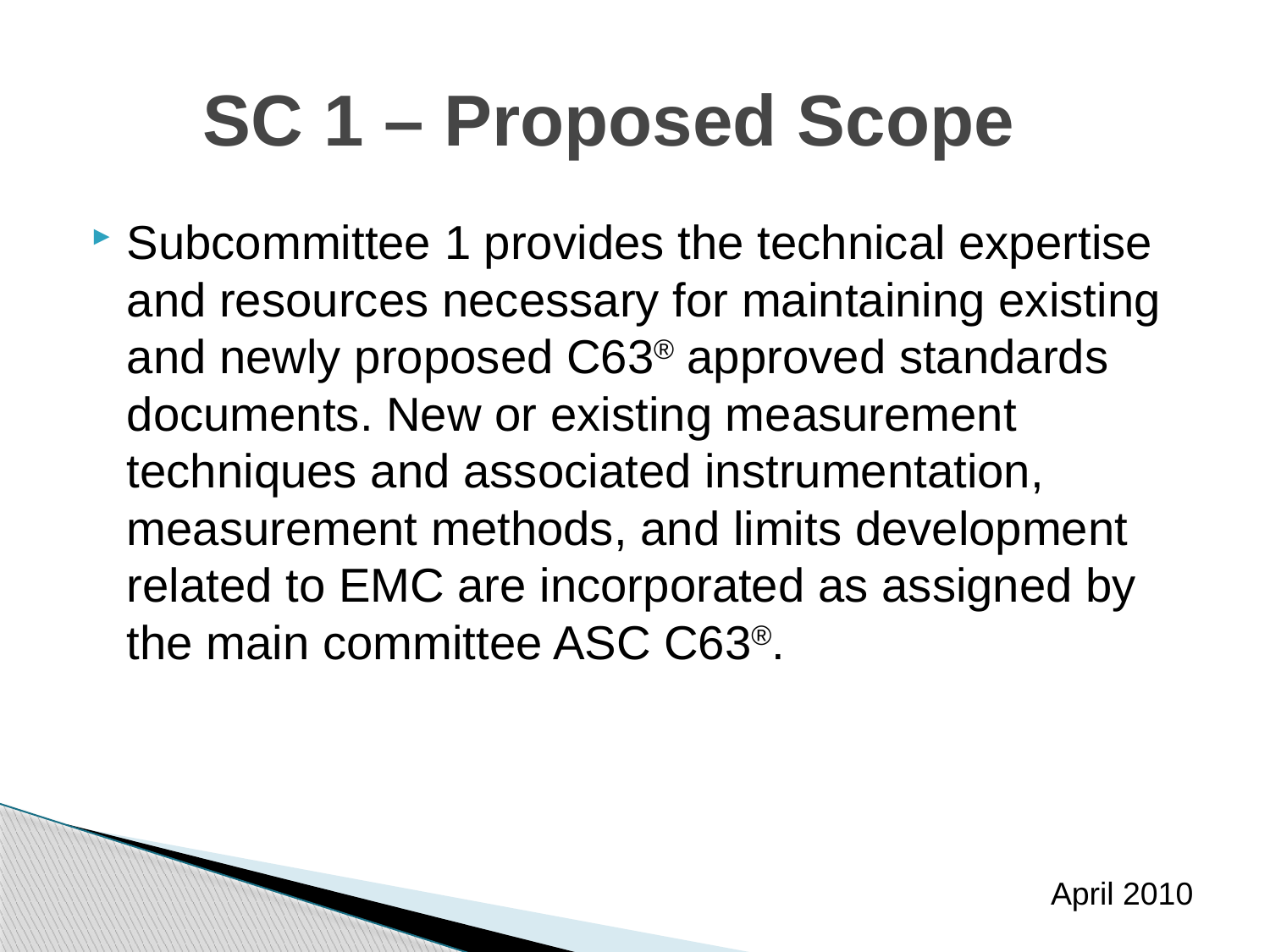

# SC 1 – Proposed Scope
Subcommittee 1 provides the technical expertise and resources necessary for maintaining existing and newly proposed C63® approved standards documents. New or existing measurement techniques and associated instrumentation, measurement methods, and limits development related to EMC are incorporated as assigned by the main committee ASC C63®.

April 2010